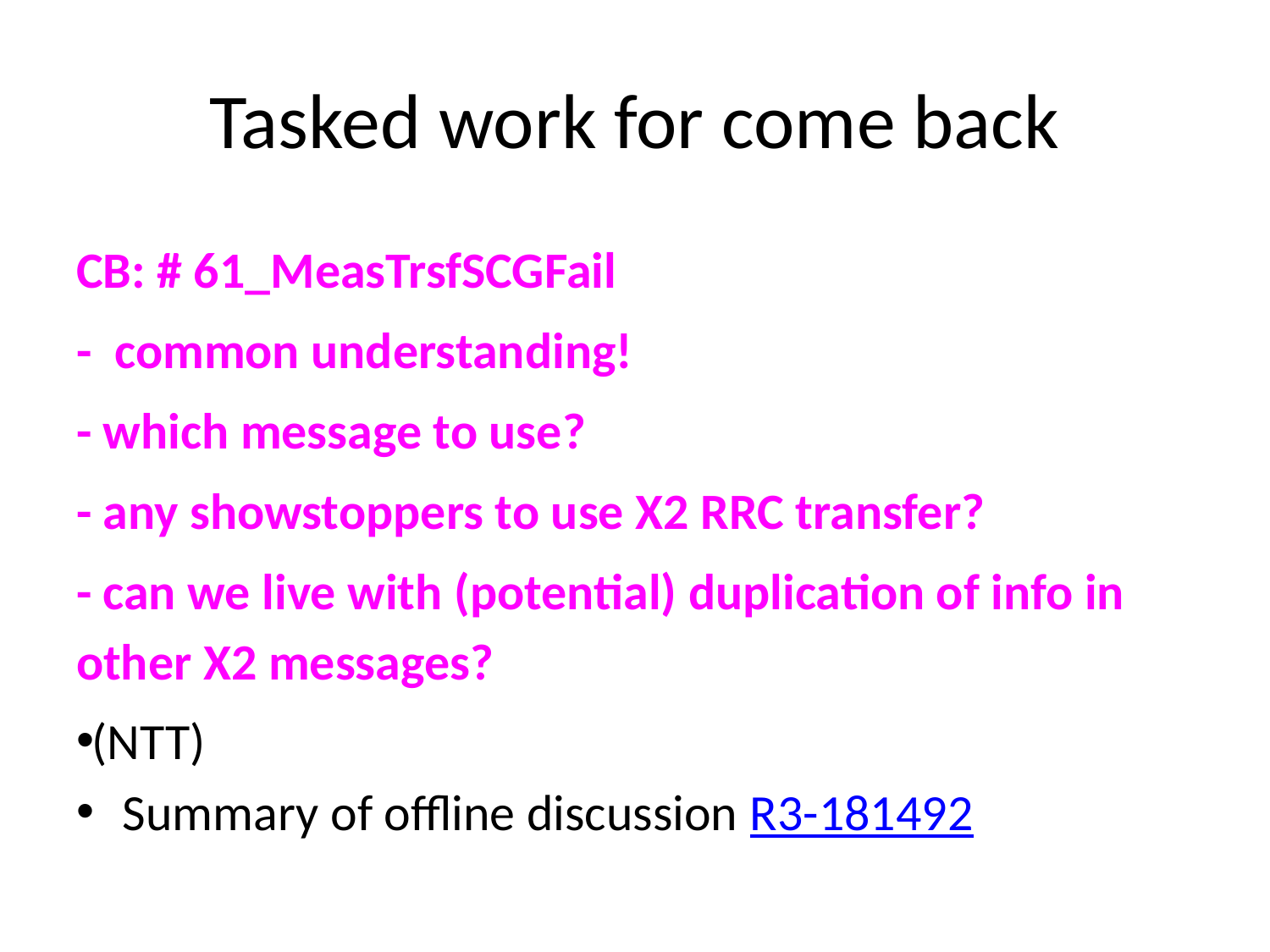

# Tasked work for come back
CB: # 61_MeasTrsfSCGFail
-  common understanding!
- which message to use?
- any showstoppers to use X2 RRC transfer?
- can we live with (potential) duplication of info in other X2 messages?
(NTT)
Summary of offline discussion R3-181492